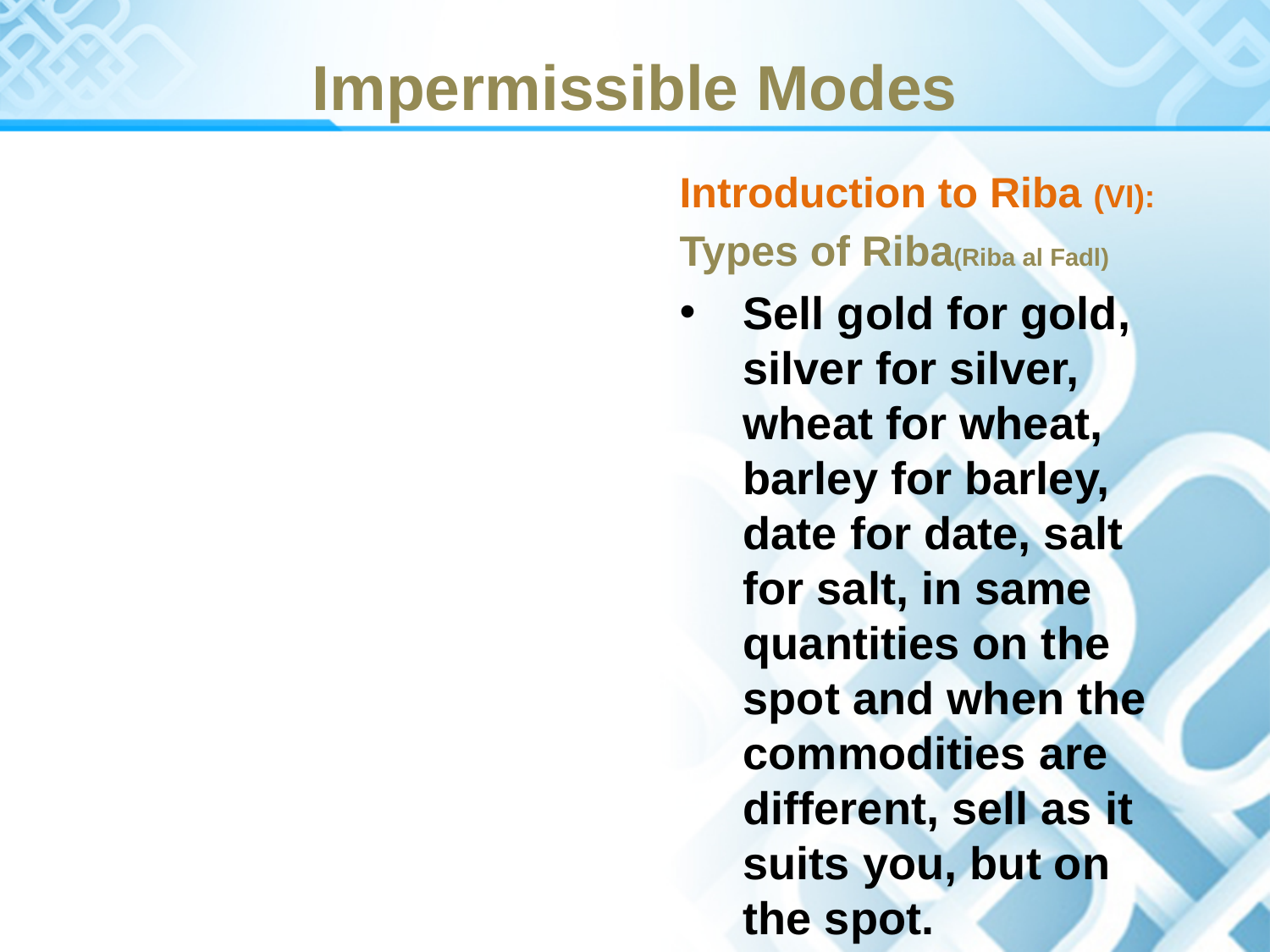

Impermissible Modes
Introduction to Riba (VI):
Types of Riba(Riba al Fadl)
Sell gold for gold, silver for silver, wheat for wheat, barley for barley, date for date, salt for salt, in same quantities on the spot and when the commodities are different, sell as it suits you, but on the spot.